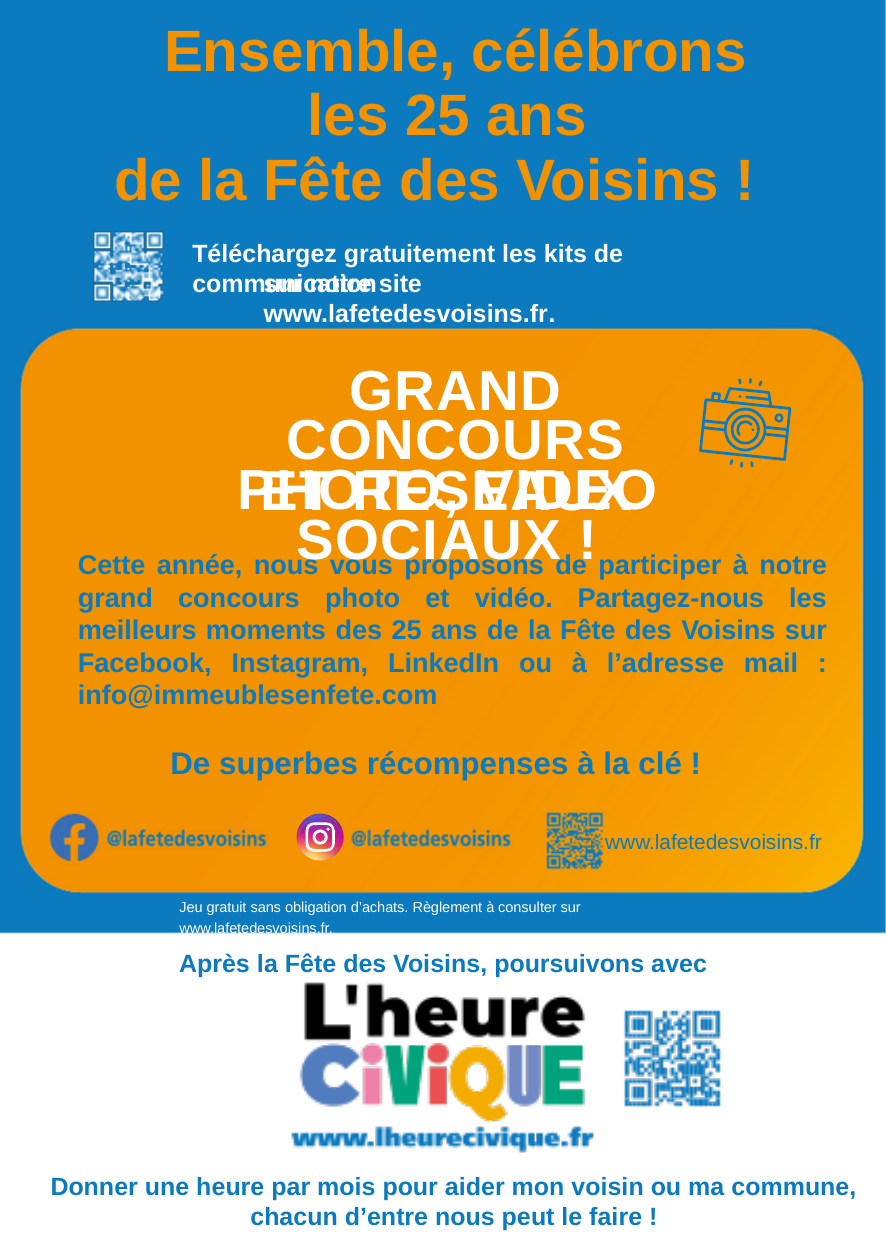

Ensemble, célébrons les 25 ans
de la Fête des Voisins !

Téléchargez gratuitement les kits de communication
sur notre site www.lafetedesvoisins.fr.

GRAND CONCOURS PHOTO, VIDEO
ET RESEAUX SOCIAUX !
Cette année, nous vous proposons de participer à notre grand concours photo et vidéo. Partagez-nous les meilleurs moments des 25 ans de la Fête des Voisins sur Facebook, Instagram, LinkedIn ou à l’adresse mail : info@immeublesenfete.com
De superbes récompenses à la clé !

www.lafetedesvoisins.fr
Jeu gratuit sans obligation d’achats. Règlement à consulter sur www.lafetedesvoisins.fr.
Après la Fête des Voisins, poursuivons avec

Donner une heure par mois pour aider mon voisin ou ma commune, chacun d’entre nous peut le faire !